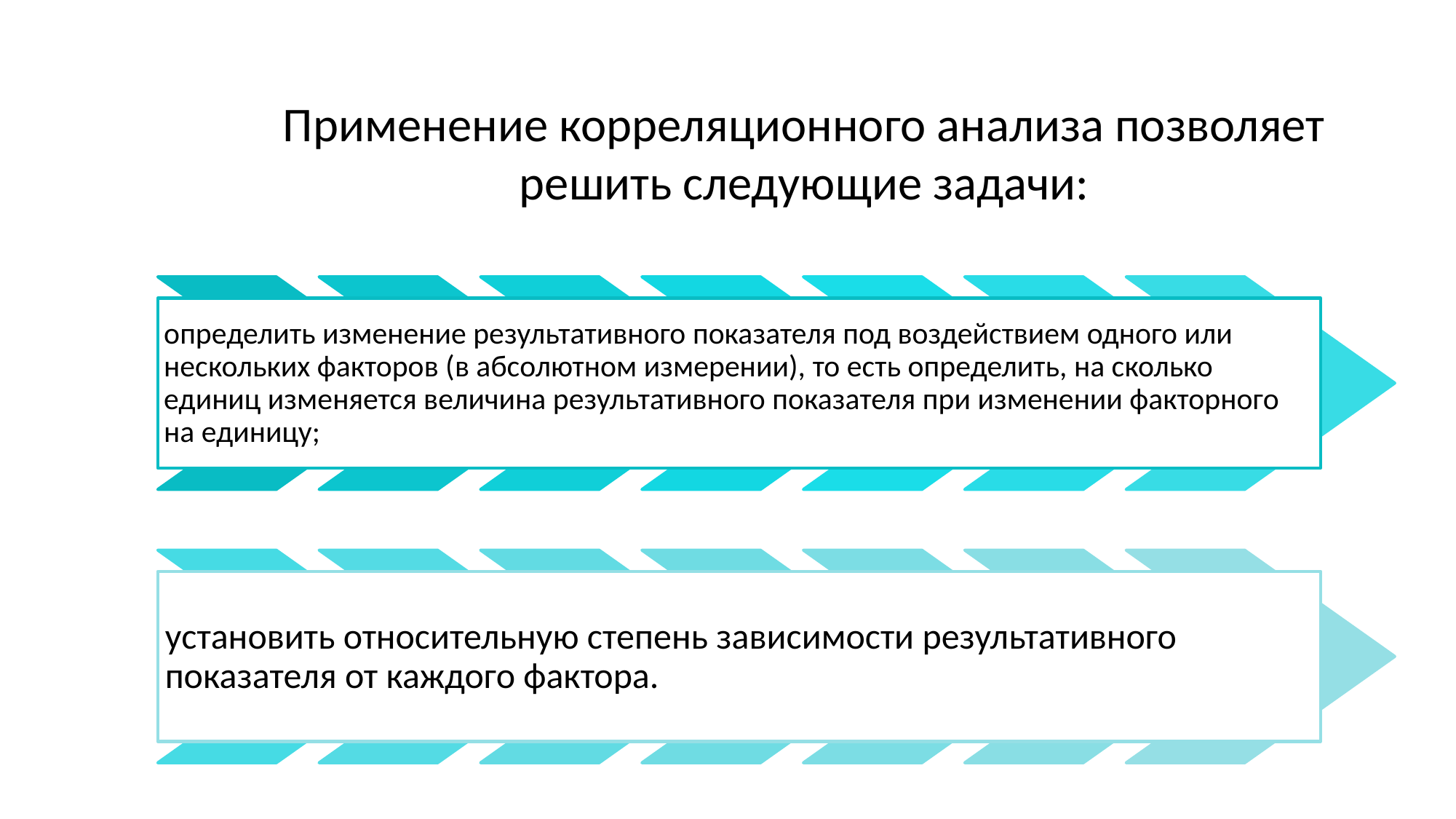

# Применение корреляционного анализа позволяет решить следующие задачи:

определить изменение результативного показателя под воздействием одного или нескольких факторов (в абсолютном измерении), то есть определить, на сколько единиц изменяется величина результативного показателя при изменении факторного на единицу;

установить относительную степень зависимости результативного показателя от каждого фактора.